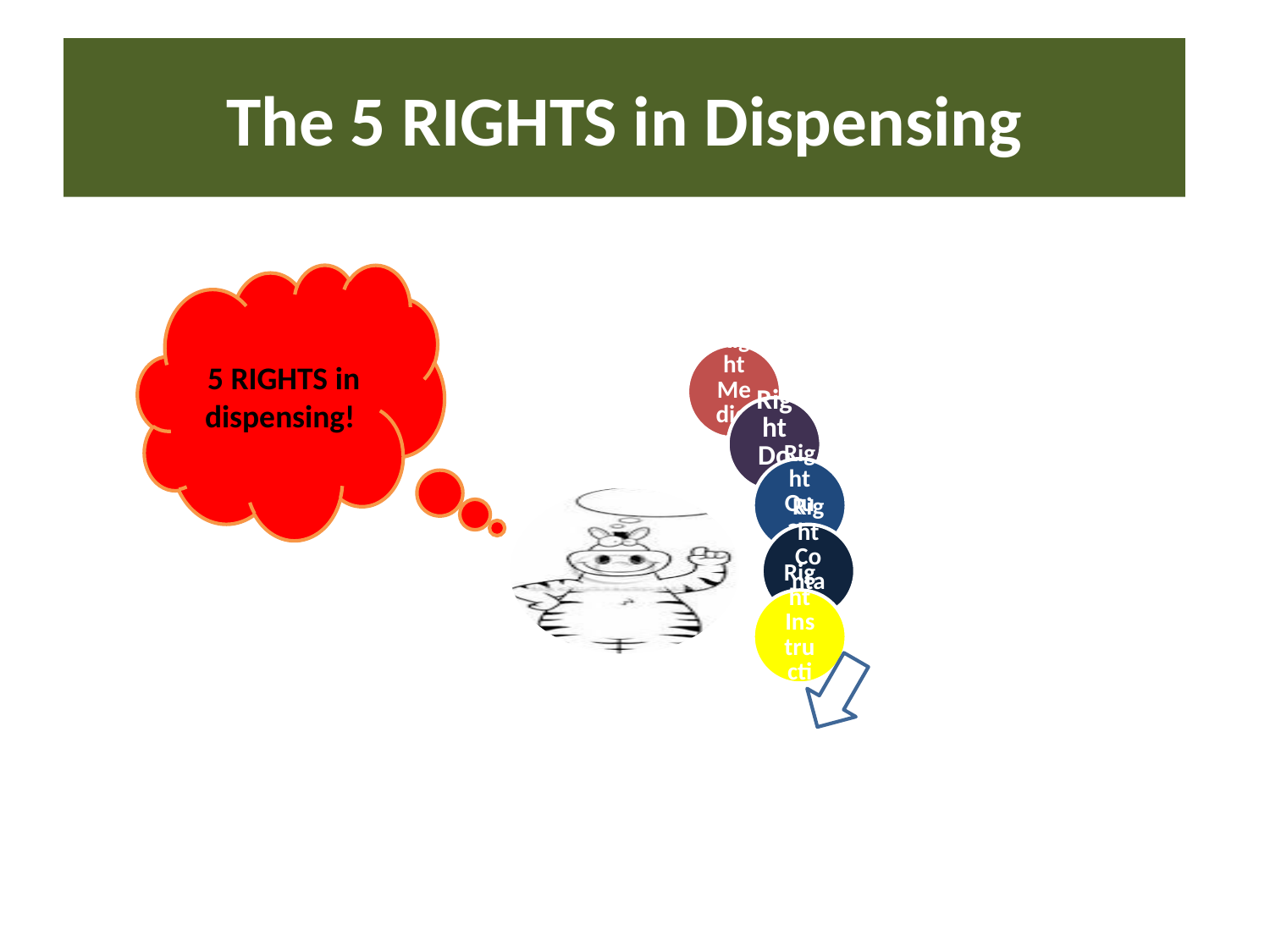

# The 5 RIGHTS in Dispensing

 5 RIGHTS in dispensing!